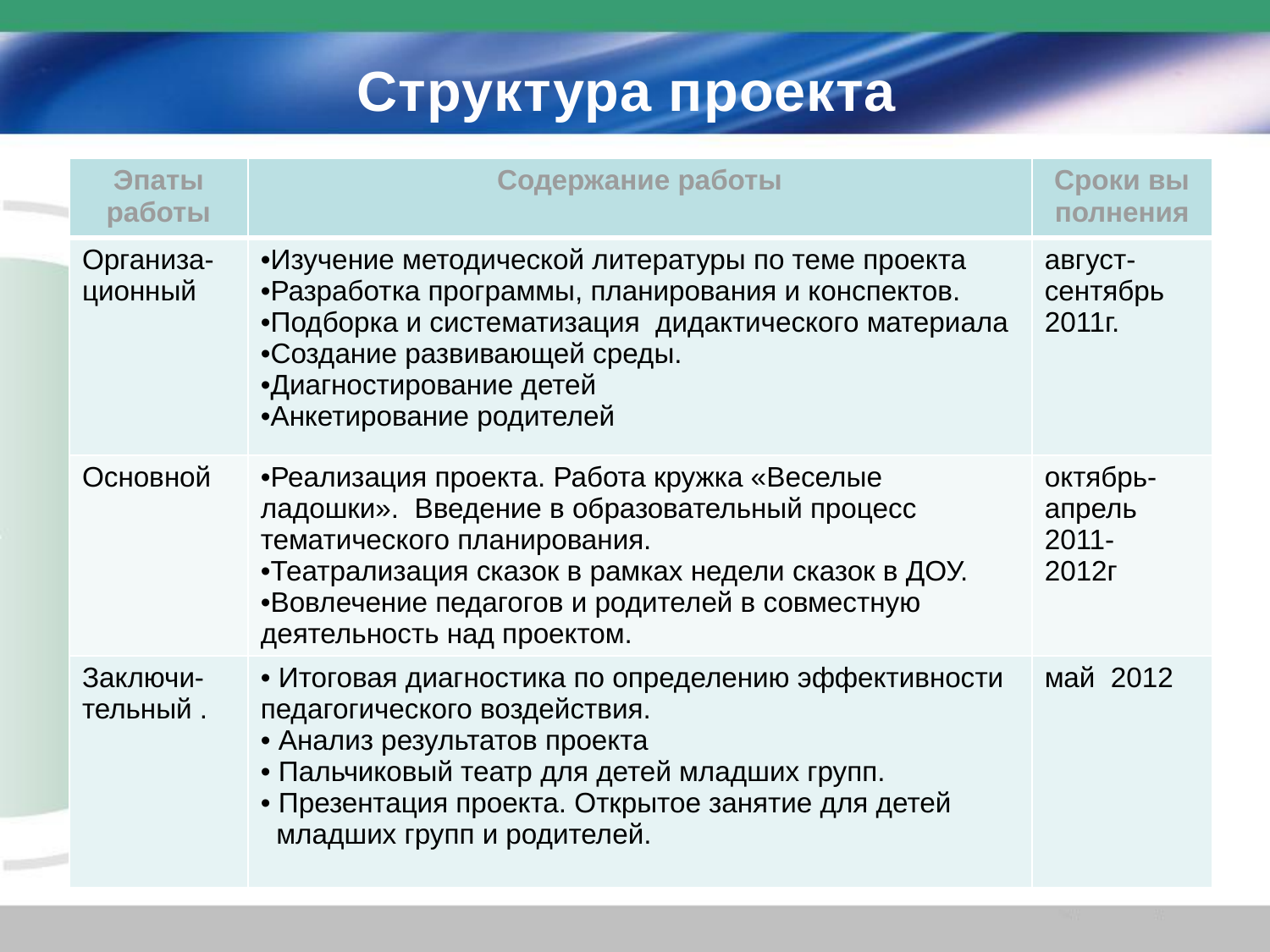

# Структура проекта
| Эпаты работы | Содержание работы | Сроки вы полнения |
| --- | --- | --- |
| Организа-ционный | Изучение методической литературы по теме проекта Разработка программы, планирования и конспектов. Подборка и систематизация дидактического материала Создание развивающей среды. Диагностирование детей Анкетирование родителей | август-сентябрь 2011г. |
| Основной | Реализация проекта. Работа кружка «Веселые ладошки». Введение в образовательный процесс тематического планирования. Театрализация сказок в рамках недели сказок в ДОУ. Вовлечение педагогов и родителей в совместную деятельность над проектом. | октябрь-апрель 2011- 2012г |
| Заключи-тельный . | Итоговая диагностика по определению эффективности педагогического воздействия. Анализ результатов проекта Пальчиковый театр для детей младших групп. Презентация проекта. Открытое занятие для детей младших групп и родителей. | май 2012 |